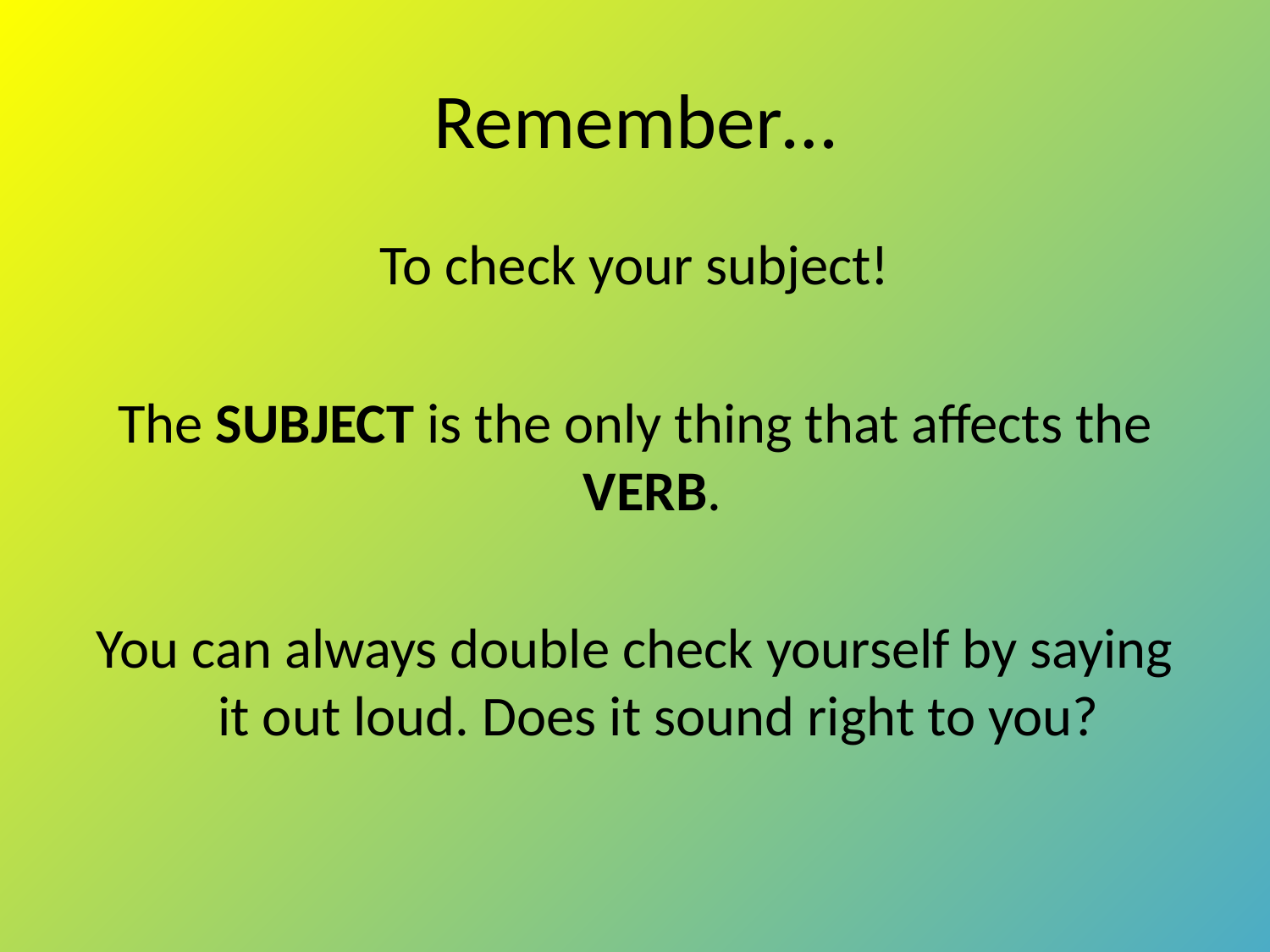

# Remember…
To check your subject!

The SUBJECT is the only thing that affects the VERB.

You can always double check yourself by saying it out loud. Does it sound right to you?